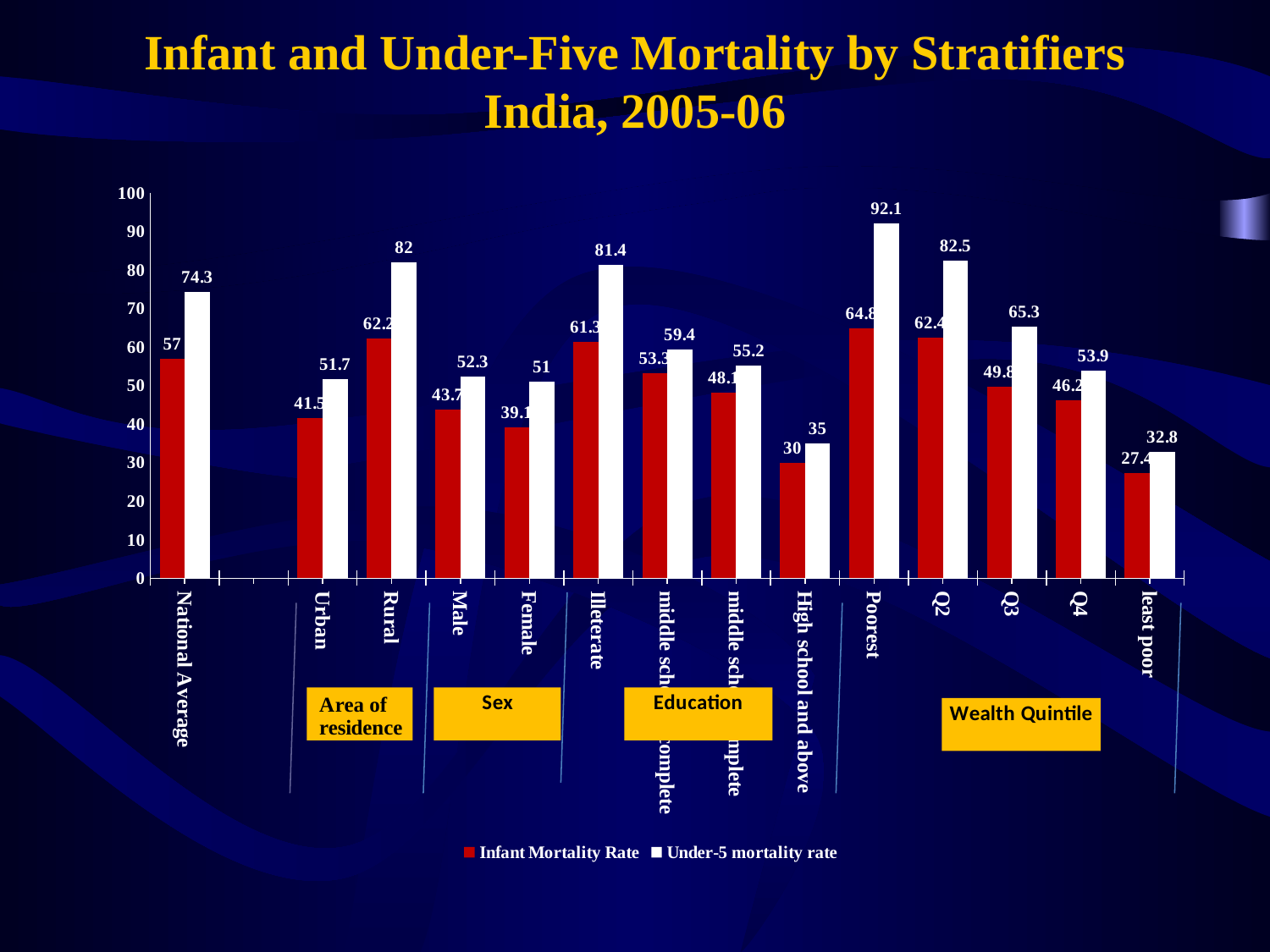

# Infant and Under-Five Mortality by Stratifiers India, 2005-06

### Chart

| Category | Infant Mortality Rate | Under-5 mortality rate |
|---|---|---|
| National Average | 57.0 | 74.3 |
|  | None | None |
| Urban | 41.5 | 51.7 |
| Rural | 62.2 | 82.0 |
| Male  | 43.7 | 52.3 |
| Female | 39.1 | 51.0 |
| Illeterate | 61.3 | 81.4 |
| middle school incomplete | 53.3 | 59.4 |
| middle school complete | 48.1 | 55.2 |
| High school and above | 30.0 | 35.0 |
| Poorest | 64.8 | 92.1 |
| Q2 | 62.4 | 82.5 |
| Q3 | 49.8 | 65.3 |
| Q4 | 46.2 | 53.9 |
| least poor | 27.4 | 32.800000000000004 |